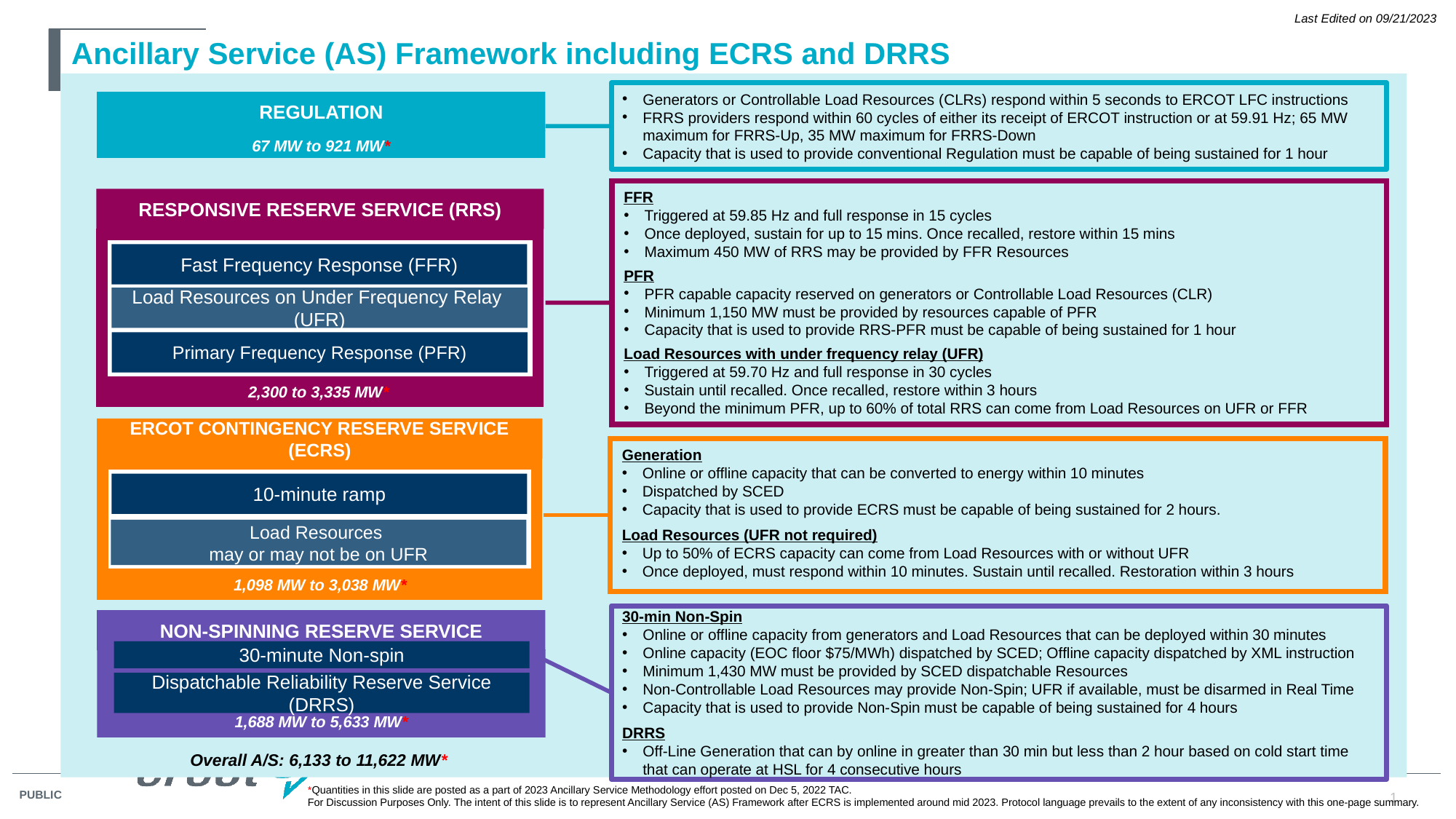

Last Edited on 09/21/2023
# Ancillary Service (AS) Framework including ECRS and DRRS

Generators or Controllable Load Resources (CLRs) respond within 5 seconds to ERCOT LFC instructions
FRRS providers respond within 60 cycles of either its receipt of ERCOT instruction or at 59.91 Hz; 65 MW maximum for FRRS-Up, 35 MW maximum for FRRS-Down
Capacity that is used to provide conventional Regulation must be capable of being sustained for 1 hour

Regulation
67 MW to 921 MW*
FFR
Triggered at 59.85 Hz and full response in 15 cycles
Once deployed, sustain for up to 15 mins. Once recalled, restore within 15 mins
Maximum 450 MW of RRS may be provided by FFR Resources

PFR
PFR capable capacity reserved on generators or Controllable Load Resources (CLR)
Minimum 1,150 MW must be provided by resources capable of PFR
Capacity that is used to provide RRS-PFR must be capable of being sustained for 1 hour

Load Resources with under frequency relay (UFR)
Triggered at 59.70 Hz and full response in 30 cycles
Sustain until recalled. Once recalled, restore within 3 hours
Beyond the minimum PFR, up to 60% of total RRS can come from Load Resources on UFR or FFR
Responsive Reserve Service (RRS)

Fast Frequency Response (FFR)
Load Resources on Under Frequency Relay  (UFR)
Primary Frequency Response (PFR)
2,300 to 3,335 MW*
ERCOT Contingency Reserve Service (ECRS)
Generation
Online or offline capacity that can be converted to energy within 10 minutes
Dispatched by SCED
Capacity that is used to provide ECRS must be capable of being sustained for 2 hours.

Load Resources (UFR not required)
Up to 50% of ECRS capacity can come from Load Resources with or without UFR
Once deployed, must respond within 10 minutes. Sustain until recalled. Restoration within 3 hours

10-minute ramp
Load Resources
may or may not be on UFR
1,098 MW to 3,038 MW*
30-min Non-Spin
Online or offline capacity from generators and Load Resources that can be deployed within 30 minutes
Online capacity (EOC floor $75/MWh) dispatched by SCED; Offline capacity dispatched by XML instruction
Minimum 1,430 MW must be provided by SCED dispatchable Resources
Non-Controllable Load Resources may provide Non-Spin; UFR if available, must be disarmed in Real Time
Capacity that is used to provide Non-Spin must be capable of being sustained for 4 hours

DRRS
Off-Line Generation that can by online in greater than 30 min but less than 2 hour based on cold start time that can operate at HSL for 4 consecutive hours
Non-Spinning Reserve Service

1,688 MW to 5,633 MW*

Overall A/S: 6,133 to 11,622 MW*
30-minute Non-spin
Dispatchable Reliability Reserve Service (DRRS)
*Quantities in this slide are posted as a part of 2023 Ancillary Service Methodology effort posted on Dec 5, 2022 TAC.
For Discussion Purposes Only. The intent of this slide is to represent Ancillary Service (AS) Framework after ECRS is implemented around mid 2023. Protocol language prevails to the extent of any inconsistency with this one-page summary.
1